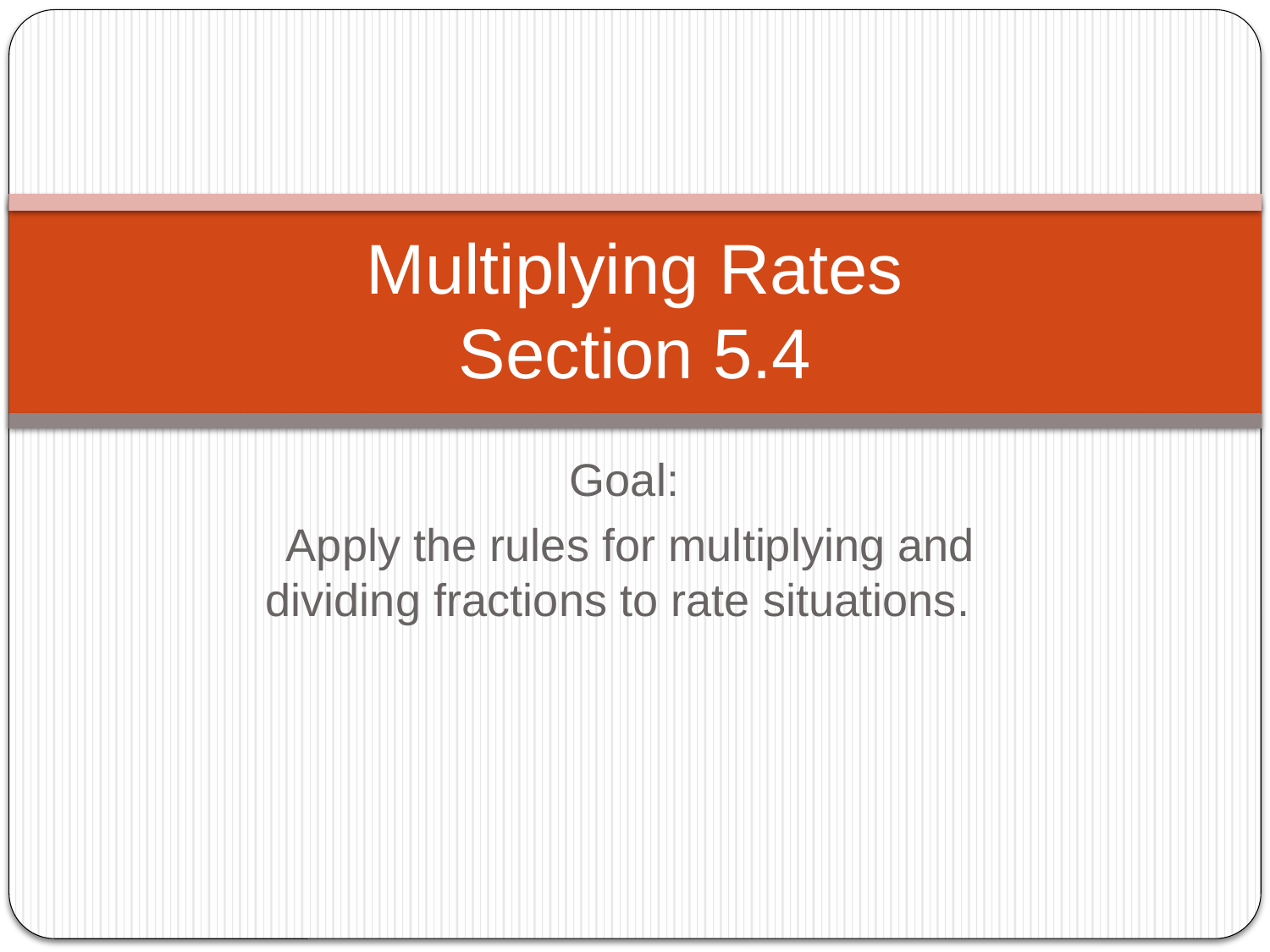

# Multiplying Rates Section 5.4
Goal:
 Apply the rules for multiplying and dividing fractions to rate situations.